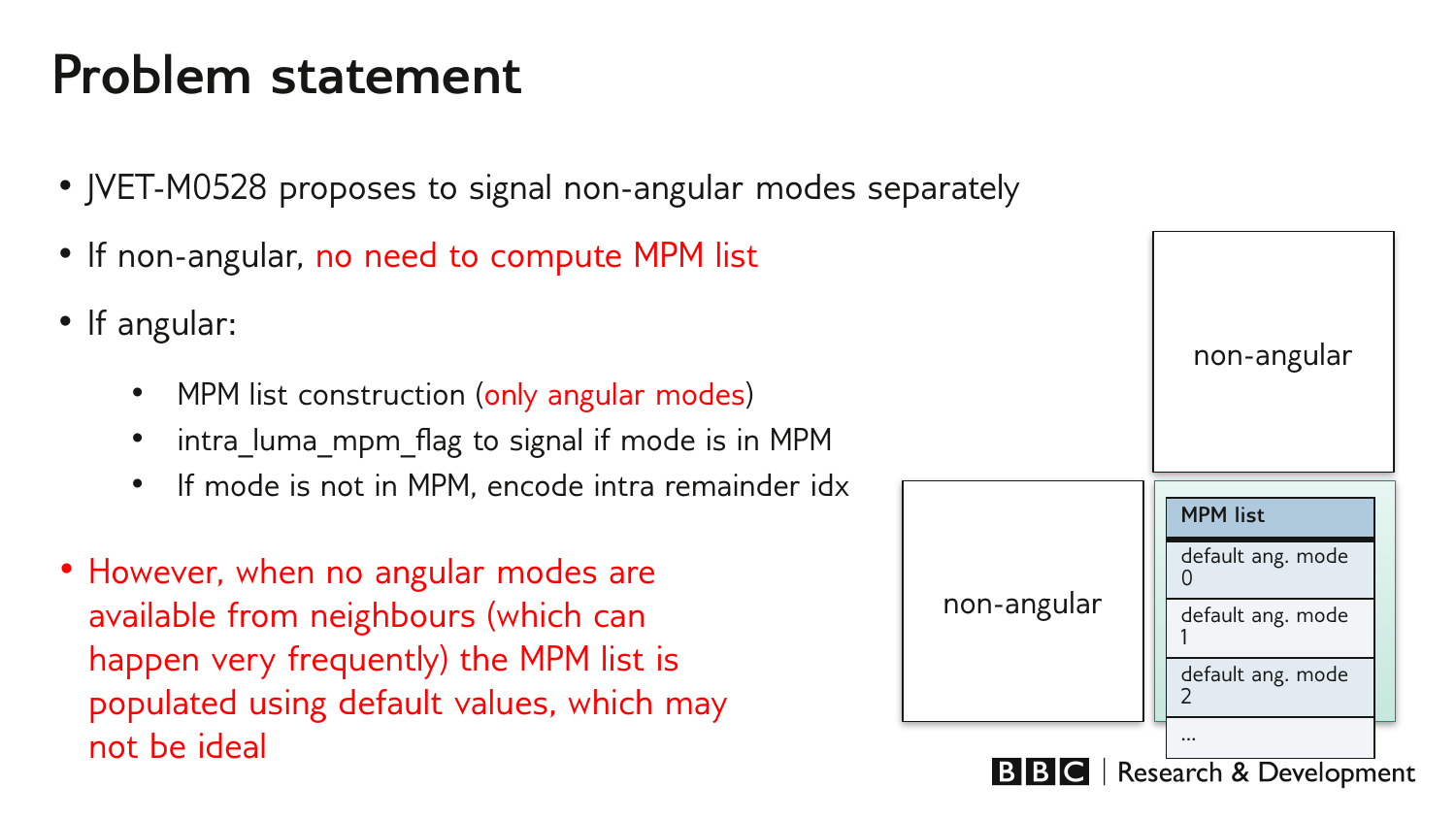

Problem statement
JVET-M0528 proposes to signal non-angular modes separately
If non-angular, no need to compute MPM list
If angular:
MPM list construction (only angular modes)
intra_luma_mpm_flag to signal if mode is in MPM
If mode is not in MPM, encode intra remainder idx
non-angular
non-angular

| MPM list |
| --- |
| default ang. mode 0 |
| default ang. mode 1 |
| default ang. mode 2 |
| … |
However, when no angular modes are available from neighbours (which can happen very frequently) the MPM list is populated using default values, which may not be ideal